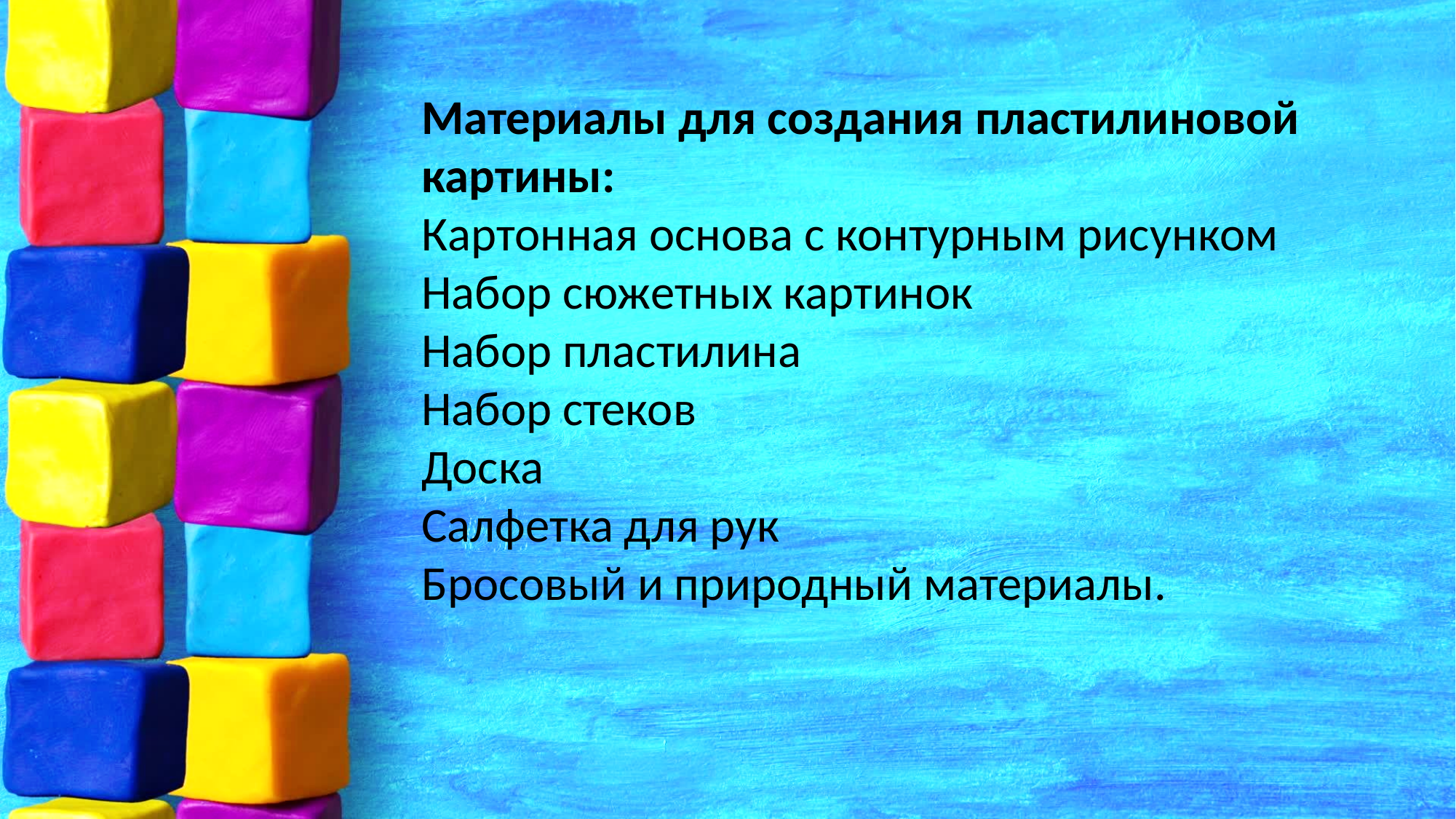

Материалы для создания пластилиновой картины:
Картонная основа с контурным рисунком
Набор сюжетных картинок
Набор пластилина
Набор стеков
Доска
Салфетка для рук
Бросовый и природный материалы.